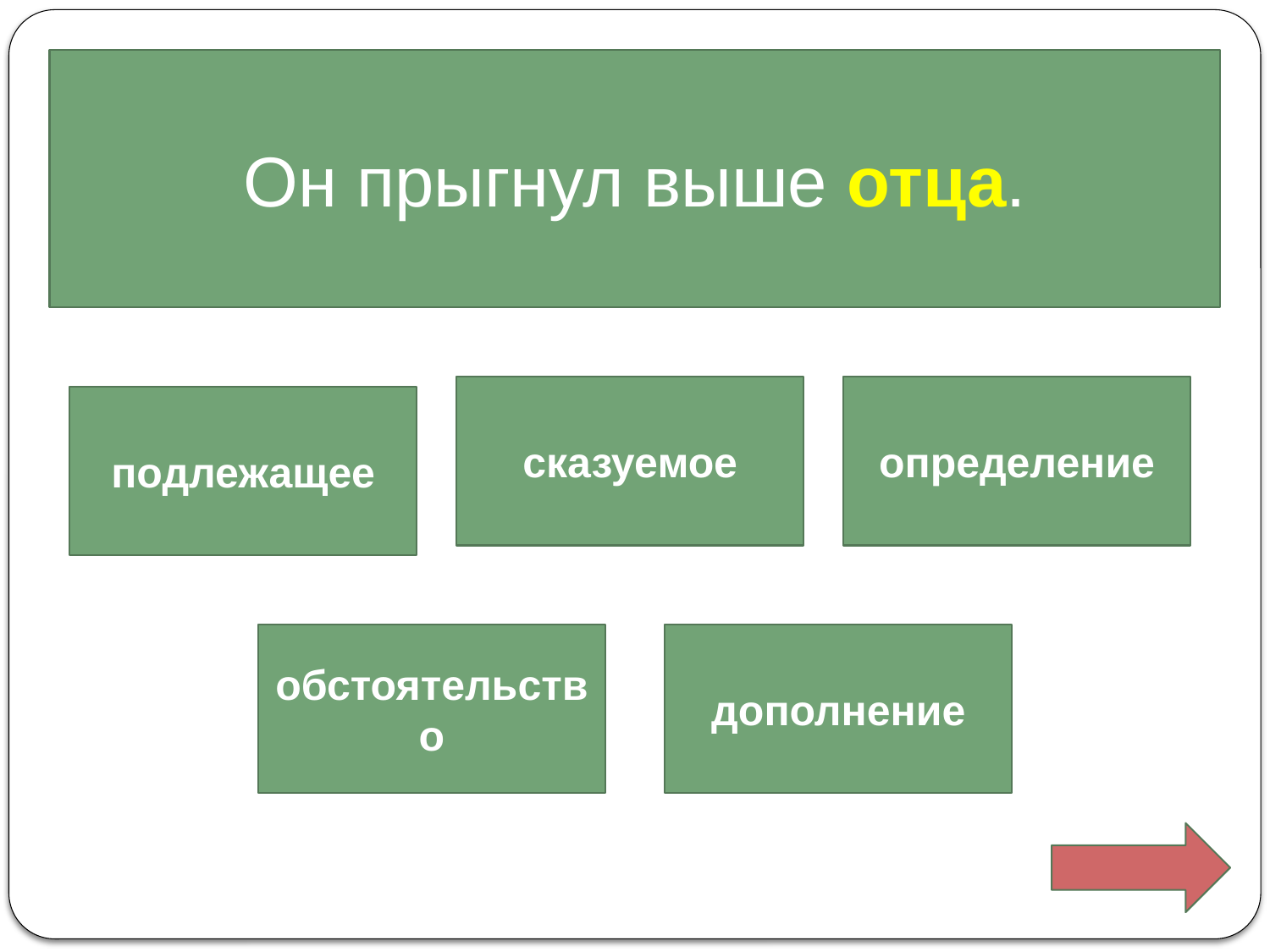

Он прыгнул выше отца.
сказуемое
определение
подлежащее
обстоятельство
дополнение